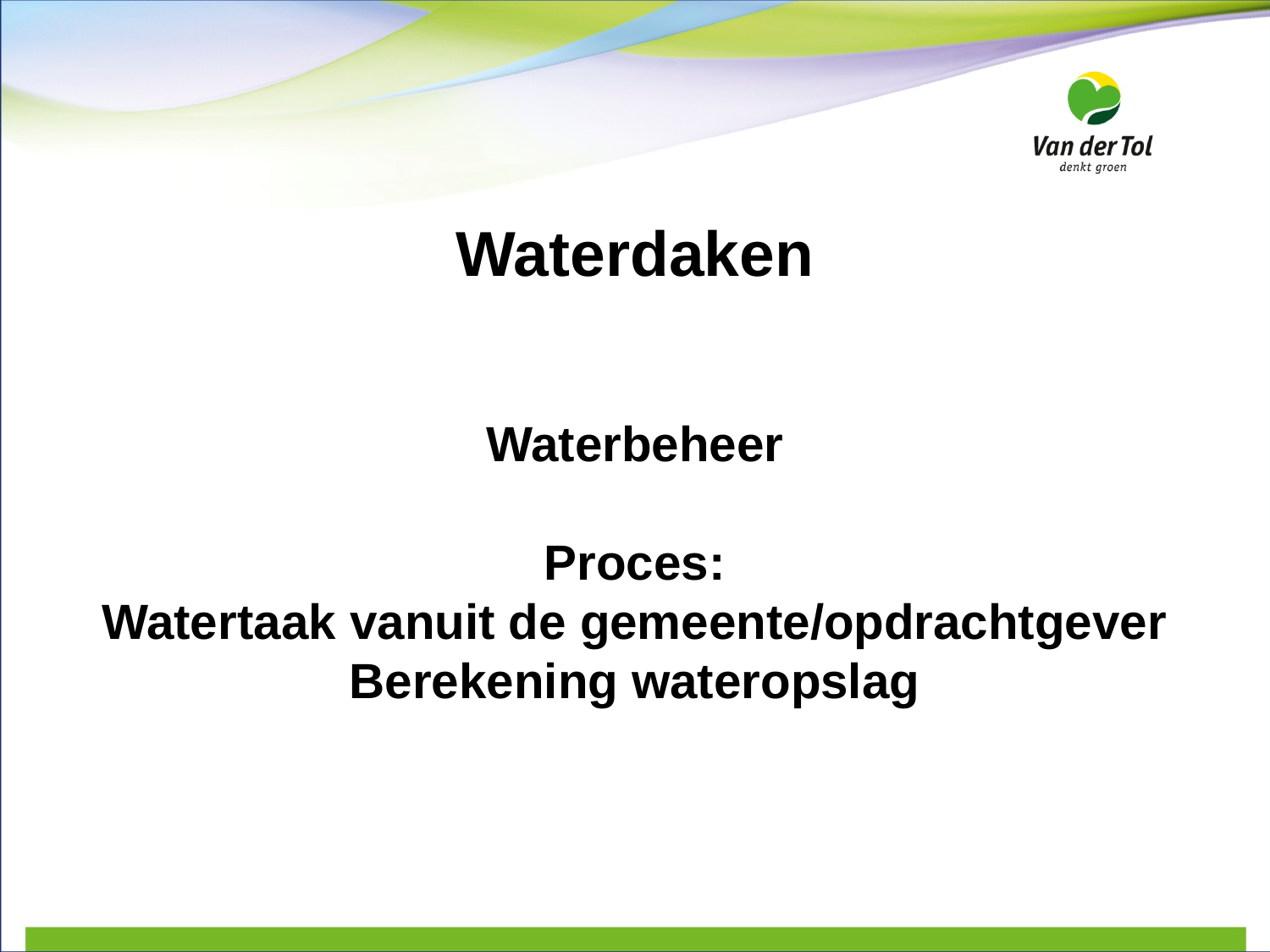

# Waterdaken
Waterbeheer

Proces:
Watertaak vanuit de gemeente/opdrachtgever
Berekening wateropslag